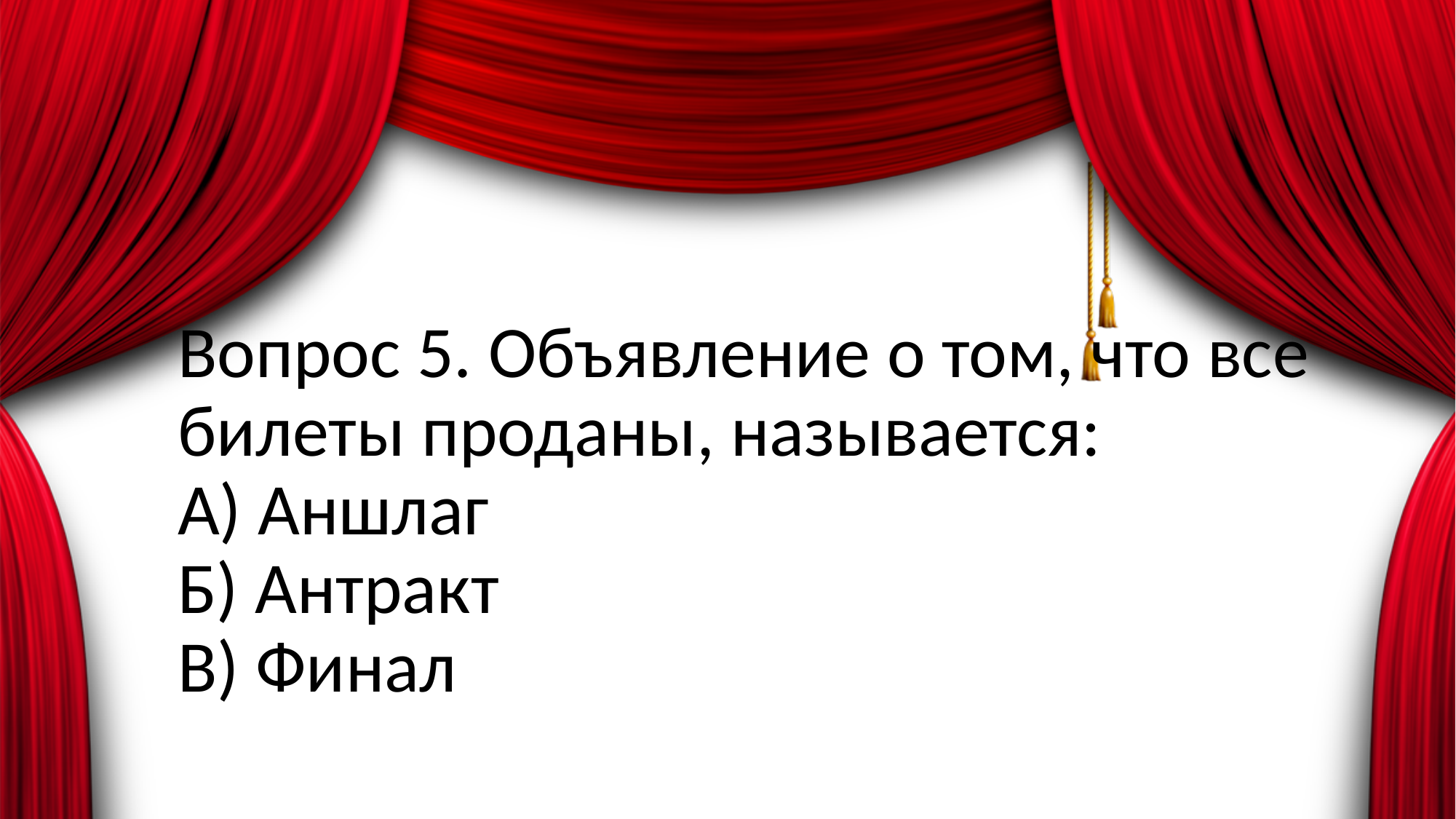

# Вопрос 5. Объявление о том, что все билеты проданы, называется: А) Аншлаг Б) Антракт В) Финал